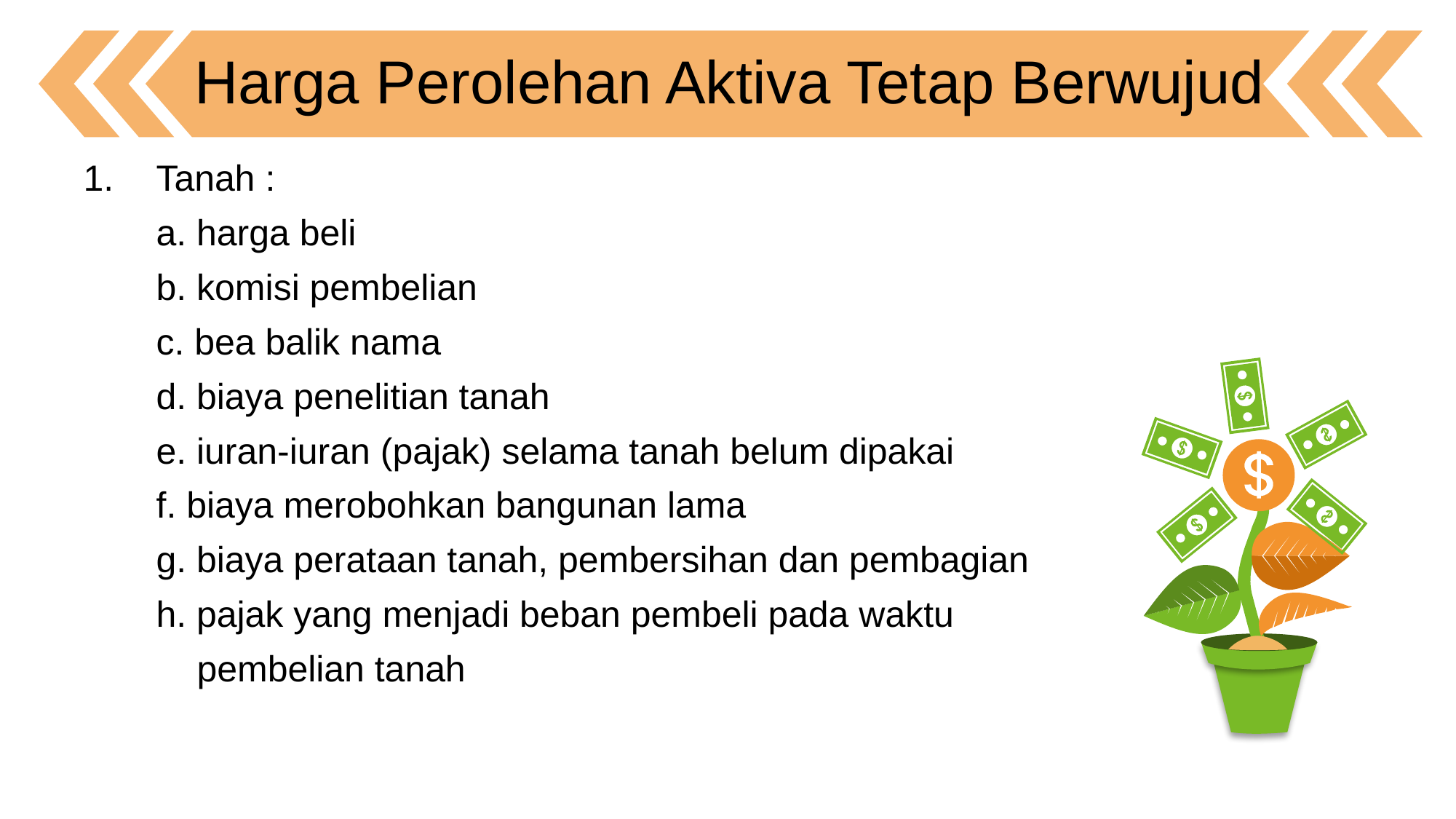

Harga Perolehan Aktiva Tetap Berwujud
Tanah :
	a. harga beli
	b. komisi pembelian
	c. bea balik nama
	d. biaya penelitian tanah
	e. iuran-iuran (pajak) selama tanah belum dipakai
	f. biaya merobohkan bangunan lama
	g. biaya perataan tanah, pembersihan dan pembagian
	h. pajak yang menjadi beban pembeli pada waktu
	    pembelian tanah